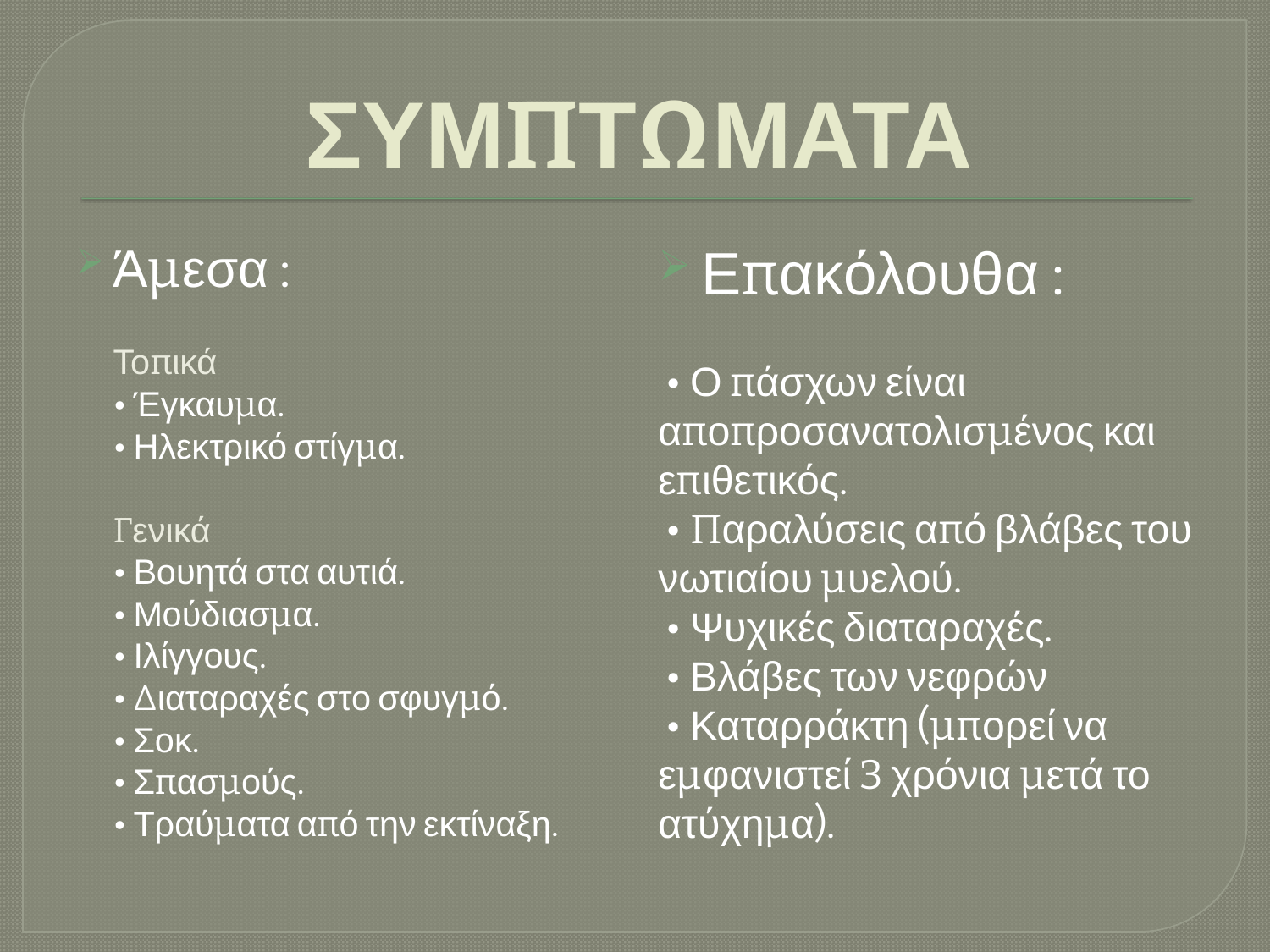

# ΣΥΜΠΤΩΜΑΤΑ
Άμεσα :
Τοπικά
• Έγκαυμα.
• Ηλεκτρικό στίγμα.
Γενικά
• Βουητά στα αυτιά.
• Μούδιασμα.
• Ιλίγγους.
• Διαταραχές στο σφυγμό.
• Σοκ.
• Σπασμούς.
• Τραύματα από την εκτίναξη.
Επακόλουθα :

 • Ο πάσχων είναι      αποπροσανατολισμένος και  επιθετικός.
 • Παραλύσεις από βλάβες του νωτιαίου μυελού.
 • Ψυχικές διαταραχές.
 • Βλάβες των νεφρών
 • Καταρράκτη (μπορεί να εμφανιστεί 3 χρόνια μετά το ατύχημα).